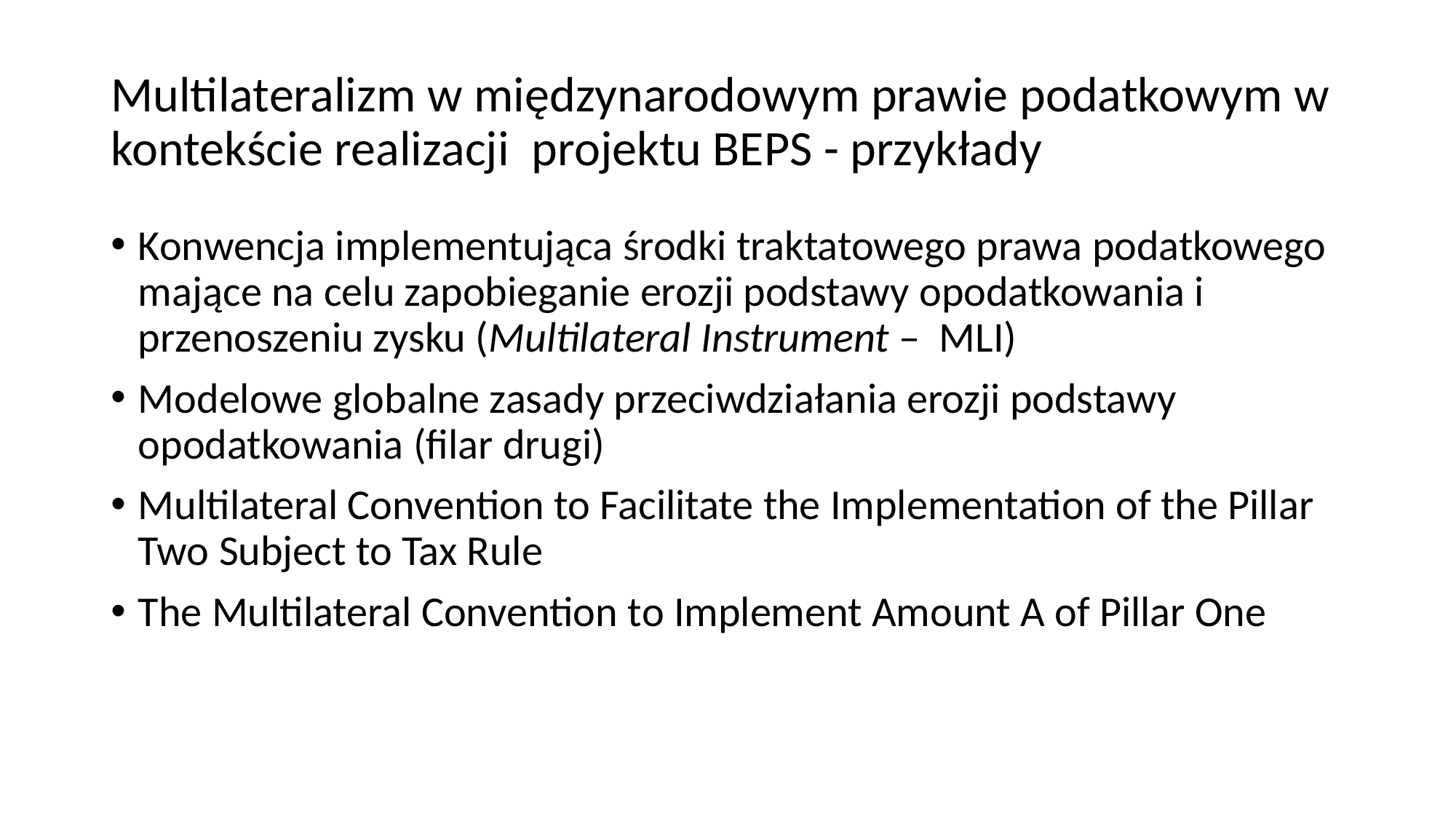

# Multilateralizm w międzynarodowym prawie podatkowym w kontekście realizacji  projektu BEPS - przykłady
Konwencja implementująca środki traktatowego prawa podatkowego mające na celu zapobieganie erozji podstawy opodatkowania i  przenoszeniu zysku (Multilateral Instrument –  MLI)
Modelowe globalne zasady przeciwdziałania erozji podstawy opodatkowania (filar drugi)
Multilateral Convention to Facilitate the Implementation of the Pillar Two Subject to Tax Rule
The Multilateral Convention to Implement Amount A of Pillar One